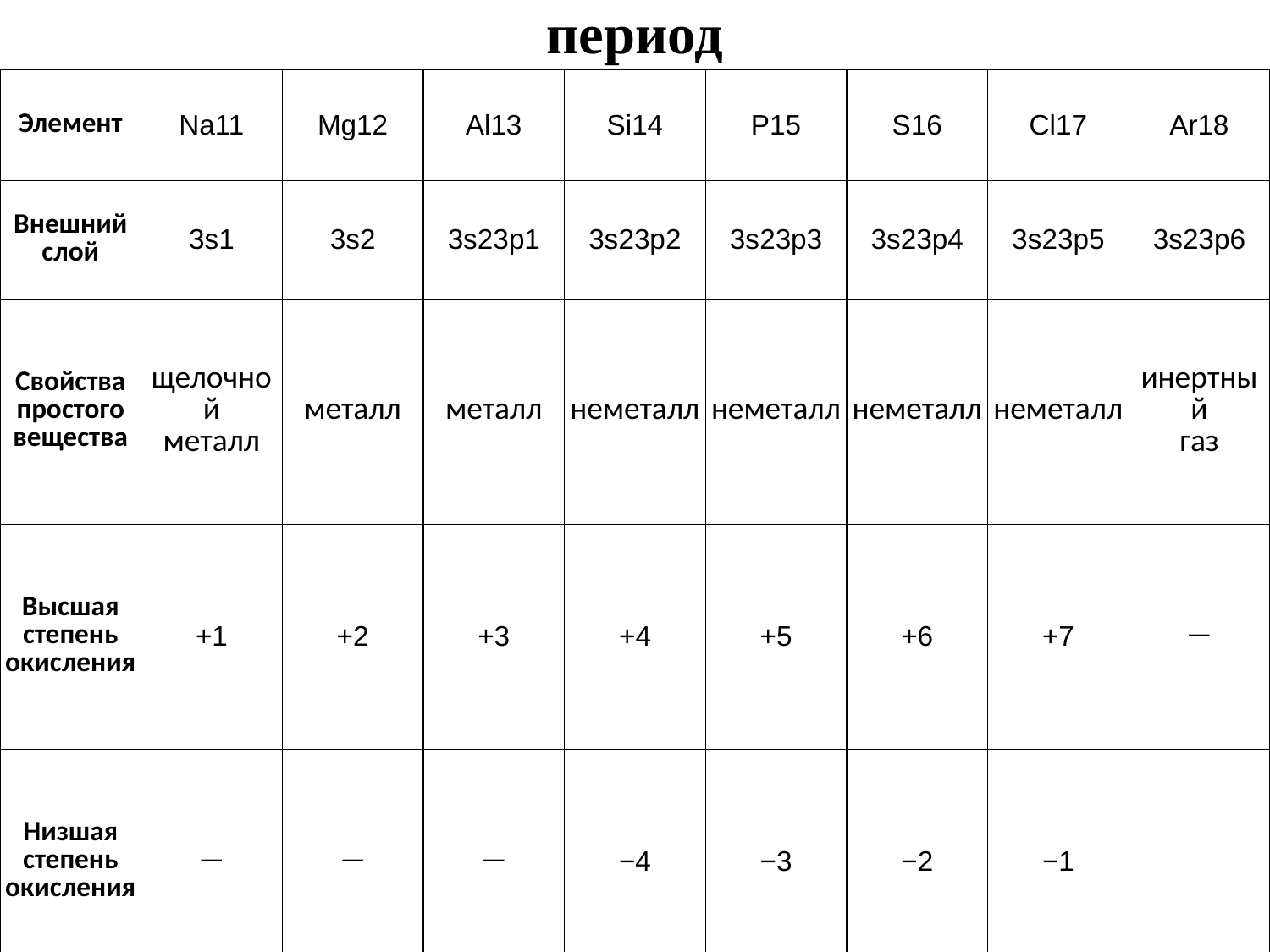

| период |  |  |  |  |  |  |  |  |
| --- | --- | --- | --- | --- | --- | --- | --- | --- |
| Элемент | Na11 | Mg12 | Al13 | Si14 | P15 | S16 | Cl17 | Ar18 |
| Внешний слой | 3s1 | 3s2 | 3s23p1 | 3s23p2 | 3s23p3 | 3s23p4 | 3s23p5 | 3s23p6 |
| Свойства простого вещества | щелочной металл | металл | металл | неметалл | неметалл | неметалл | неметалл | инертный газ |
| Высшая степень окисления | +1 | +2 | +3 | +4 | +5 | +6 | +7 | — |
| Низшая степень окисления | — | — | — | −4 | −3 | −2 | −1 |  |